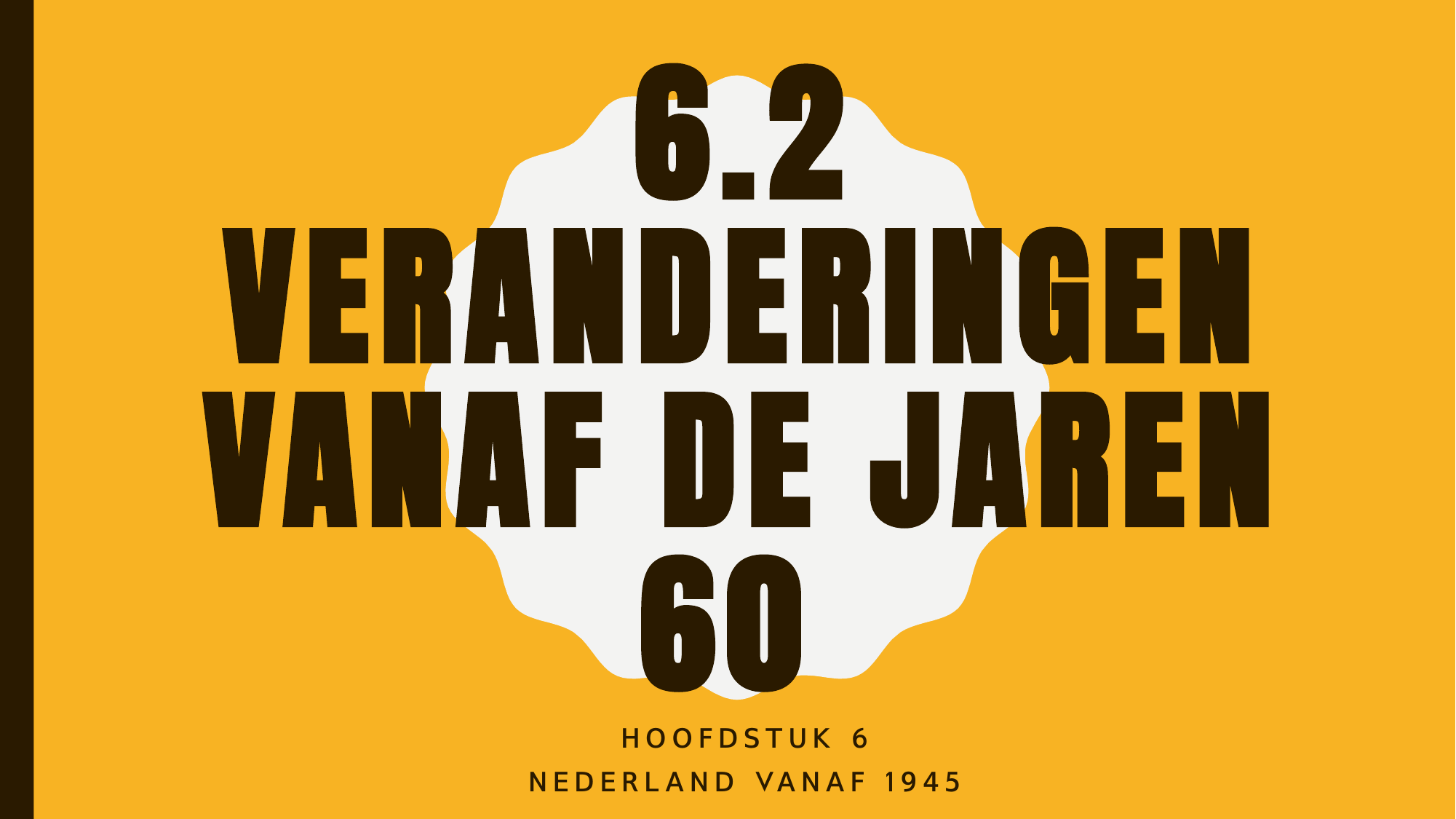

# 6.2 VERANDERINGEN VANAF DE JAREN 60
HOOFDSTUK 6
NEDERLAND VANAF 1945